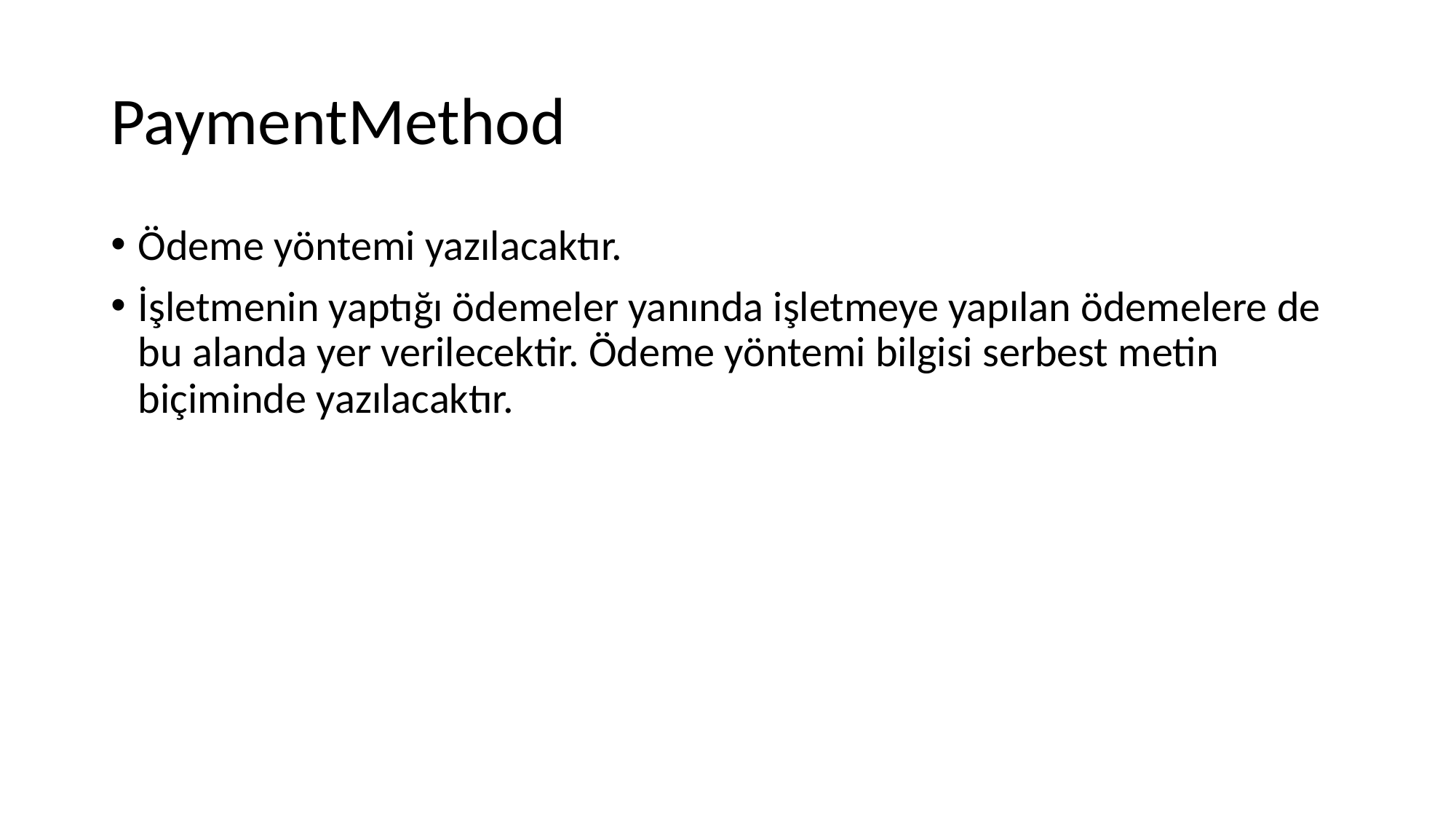

# PaymentMethod
Ödeme yöntemi yazılacaktır.
İşletmenin yaptığı ödemeler yanında işletmeye yapılan ödemelere de bu alanda yer verilecektir. Ödeme yöntemi bilgisi serbest metin biçiminde yazılacaktır.